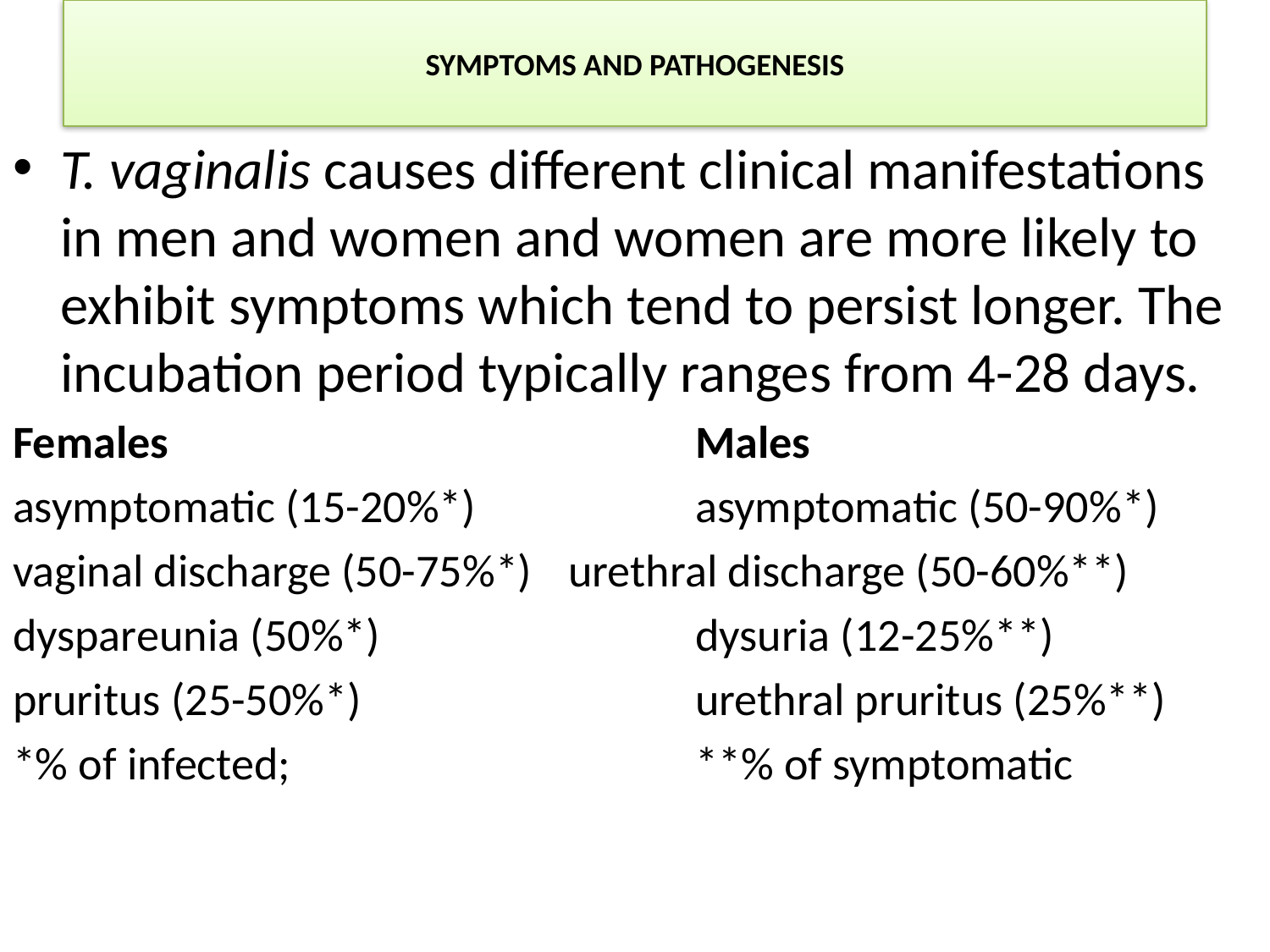

# SYMPTOMS AND PATHOGENESIS
T. vaginalis causes different clinical manifestations in men and women and women are more likely to exhibit symptoms which tend to persist longer. The incubation period typically ranges from 4-28 days.
Females 					Males
asymptomatic (15-20%*) 		asymptomatic (50-90%*)
vaginal discharge (50-75%*) 	urethral discharge (50-60%**)
dyspareunia (50%*) 			dysuria (12-25%**)
pruritus (25-50%*) 			urethral pruritus (25%**)
*% of infected; 				**% of symptomatic